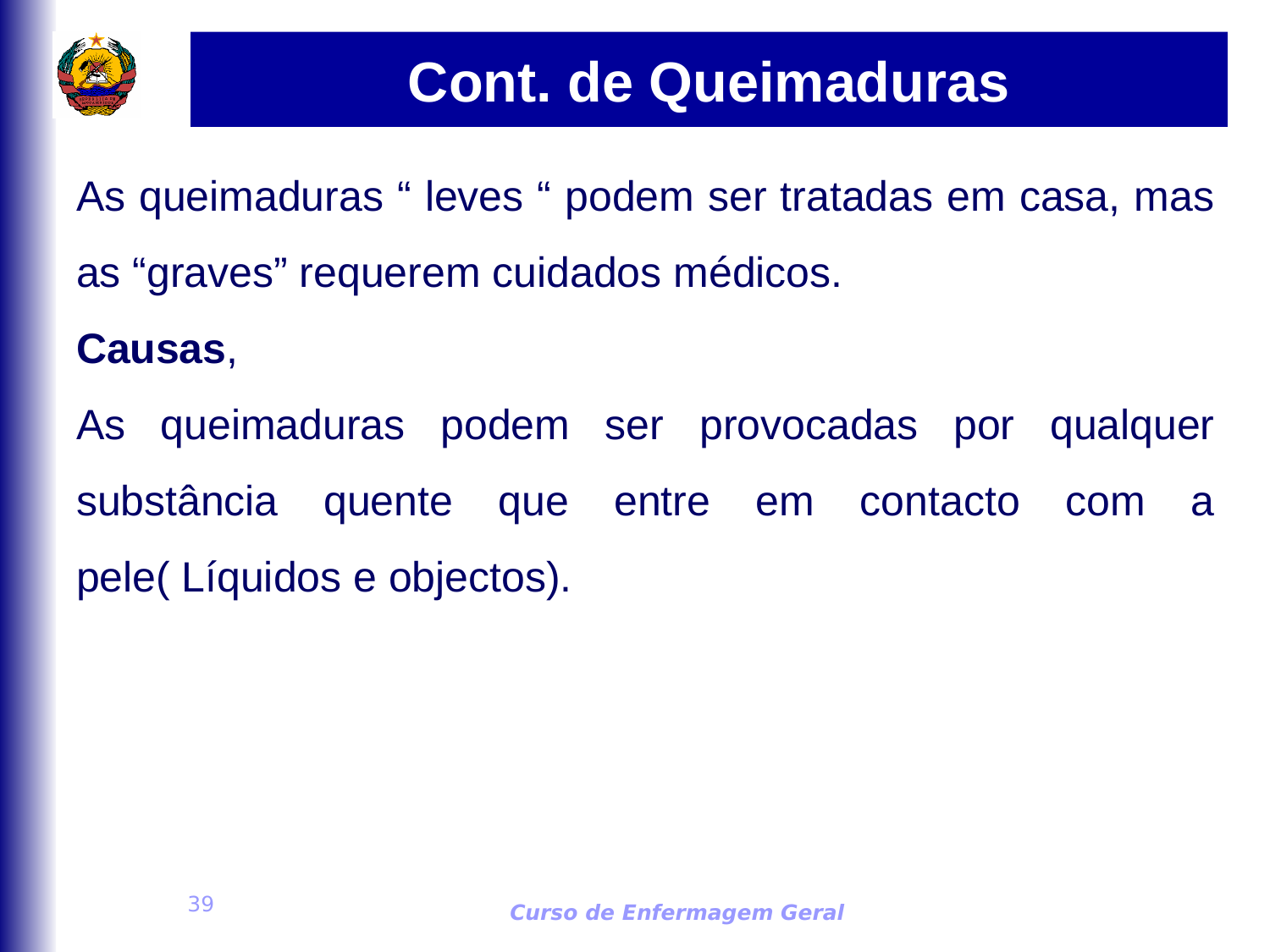

# Cont. de Queimaduras
As queimaduras “ leves “ podem ser tratadas em casa, mas as “graves” requerem cuidados médicos.
Causas,
As queimaduras podem ser provocadas por qualquer substância quente que entre em contacto com a pele( Líquidos e objectos).
39
Curso de Enfermagem Geral